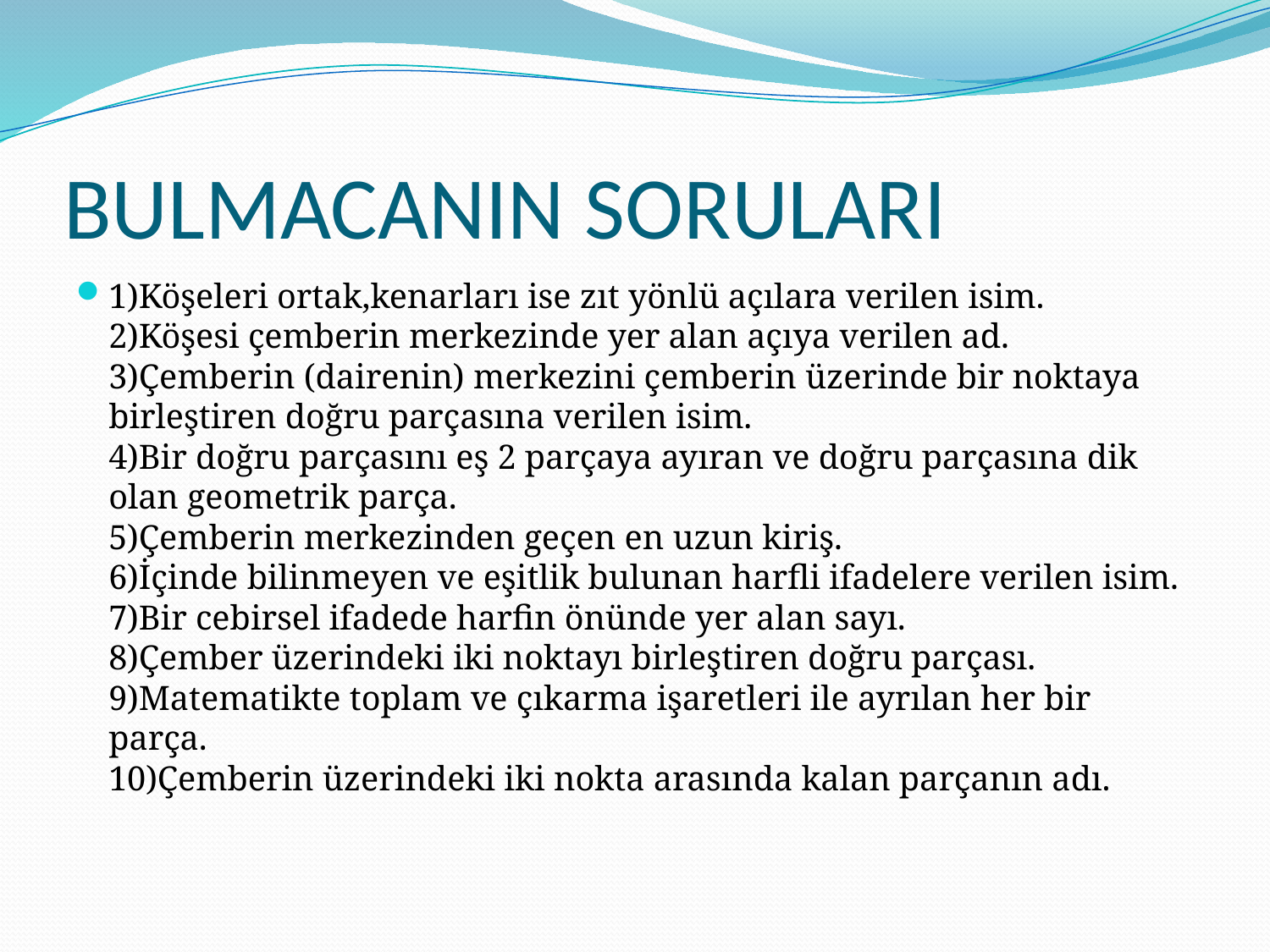

# BULMACANIN SORULARI
1)Köşeleri ortak,kenarları ise zıt yönlü açılara verilen isim.
2)Köşesi çemberin merkezinde yer alan açıya verilen ad.
3)Çemberin (dairenin) merkezini çemberin üzerinde bir noktaya birleştiren doğru parçasına verilen isim.
4)Bir doğru parçasını eş 2 parçaya ayıran ve doğru parçasına dik olan geometrik parça.
5)Çemberin merkezinden geçen en uzun kiriş.
6)İçinde bilinmeyen ve eşitlik bulunan harfli ifadelere verilen isim.
7)Bir cebirsel ifadede harfin önünde yer alan sayı.
8)Çember üzerindeki iki noktayı birleştiren doğru parçası.
9)Matematikte toplam ve çıkarma işaretleri ile ayrılan her bir parça.
10)Çemberin üzerindeki iki nokta arasında kalan parçanın adı.